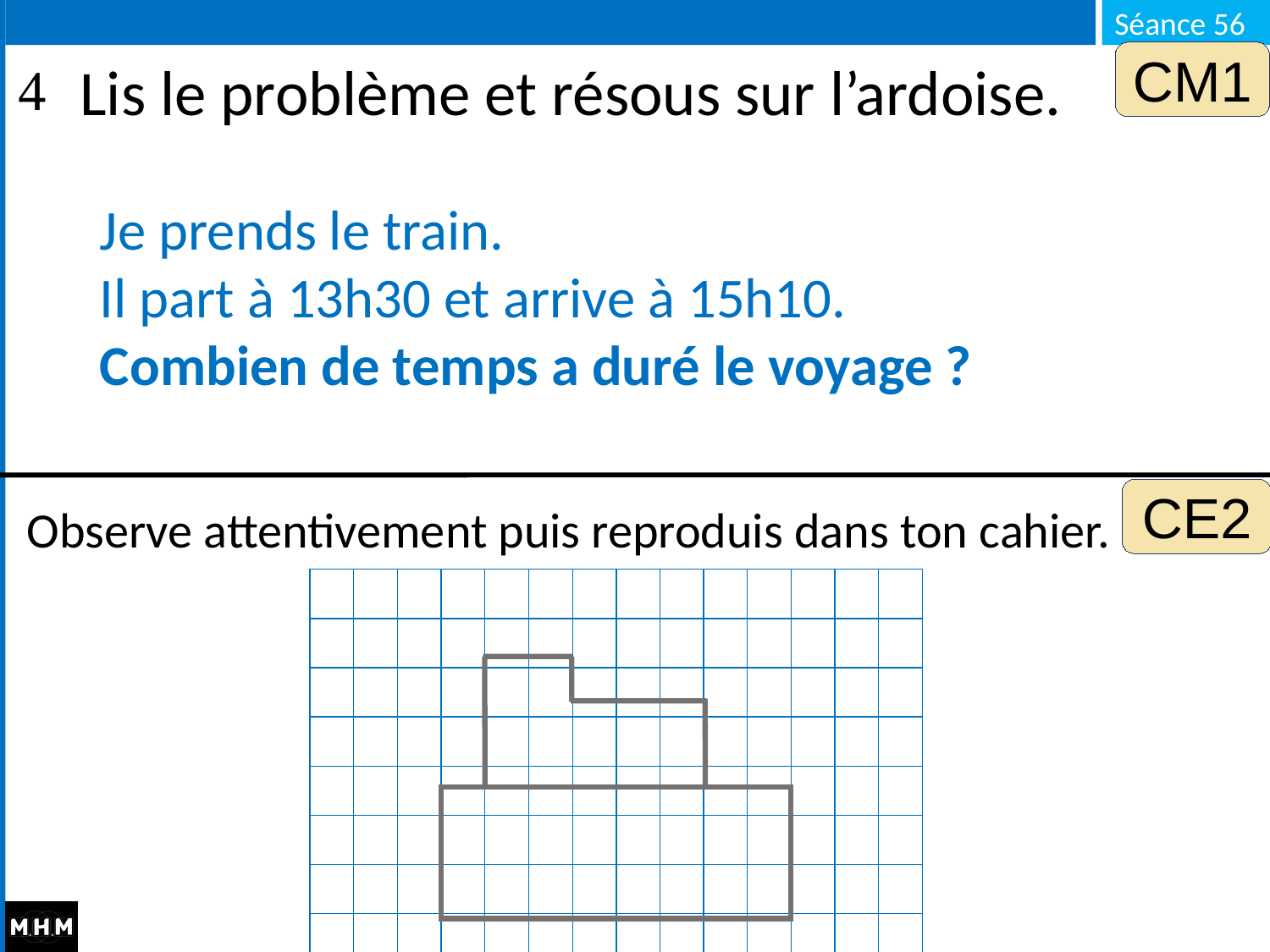

CM1
# Lis le problème et résous sur l’ardoise.
Je prends le train.
Il part à 13h30 et arrive à 15h10.
Combien de temps a duré le voyage ?

CE2
Observe attentivement puis reproduis dans ton cahier.
|  |  |  |  |  |  |  |  |
| --- | --- | --- | --- | --- | --- | --- | --- |
|  |  |  |  |  |  |  |  |
|  |  |  |  |  |  |  |  |
|  |  |  |  |  |  |  |  |
|  |  |  |  |  |  |  |  |
|  |  |  |  |  |  |  |  |
|  |  |  |  |  |  |  |  |
|  |  |  |  |  |  |  |  |
|  |  |  |  |  |  |
| --- | --- | --- | --- | --- | --- |
|  |  |  |  |  |  |
|  |  |  |  |  |  |
|  |  |  |  |  |  |
|  |  |  |  |  |  |
|  |  |  |  |  |  |
|  |  |  |  |  |  |
|  |  |  |  |  |  |